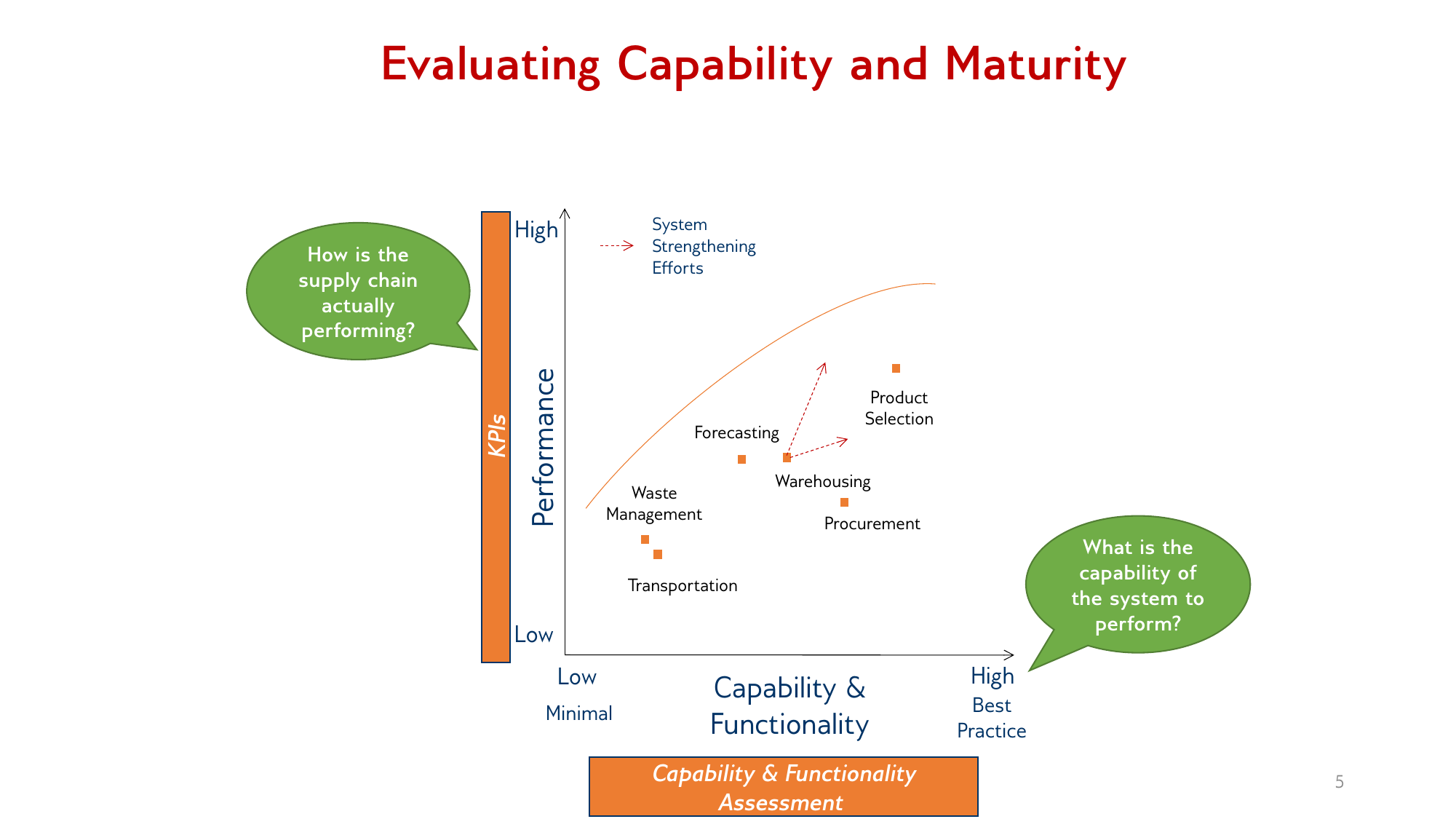

# Evaluating Capability and Maturity
System Strengthening Efforts
High
How is the supply chain actually performing?
Performance

Product Selection
Forecasting
KPIs

Warehousing
Waste Management

Procurement
What is the capability of the system to perform?

Transportation
Low
High
Low
Capability & Functionality
Best Practice
Minimal
Capability & Functionality Assessment
5